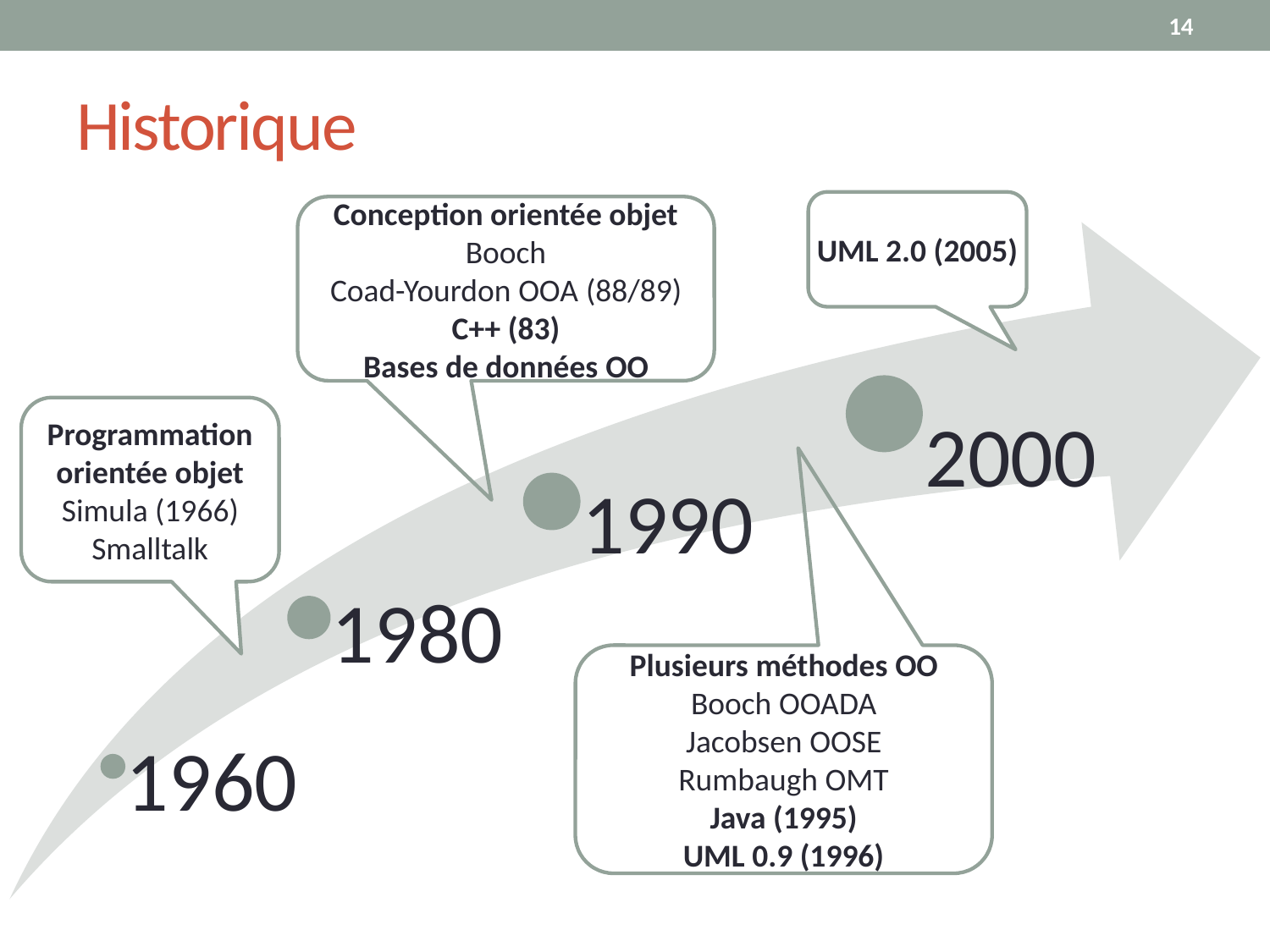

14
# Historique
UML 2.0 (2005)
Conception orientée objet
Booch
Coad-Yourdon OOA (88/89)
C++ (83)
Bases de données OO
1960
1980
1990
2000
Programmation orientée objet
Simula (1966)
Smalltalk
Plusieurs méthodes OO
Booch OOADA
Jacobsen OOSE
Rumbaugh OMT
Java (1995)
UML 0.9 (1996)